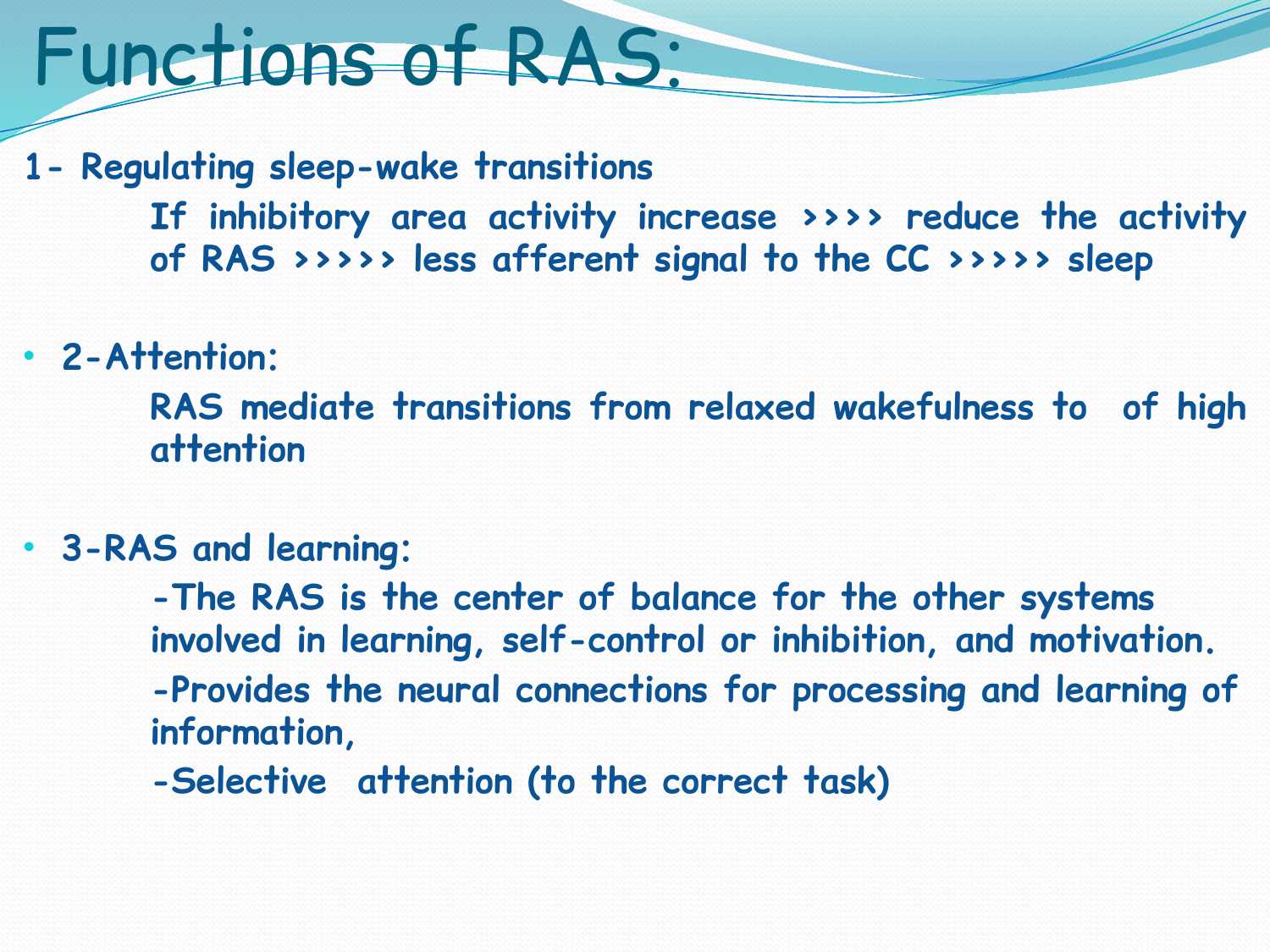

# Functions of RAS:
1- Regulating sleep-wake transitions
	If inhibitory area activity increase >>>> reduce the activity 	of RAS >>>>> less afferent signal to the CC >>>>> sleep

2-Attention:
	RAS mediate transitions from relaxed wakefulness to  of high 	attention

3-RAS and learning:
	-The RAS is the center of balance for the other systems 	involved in learning, self-control or inhibition, and motivation.
	-Provides the neural connections for processing and learning of 	information,
	-Selective  attention (to the correct task)